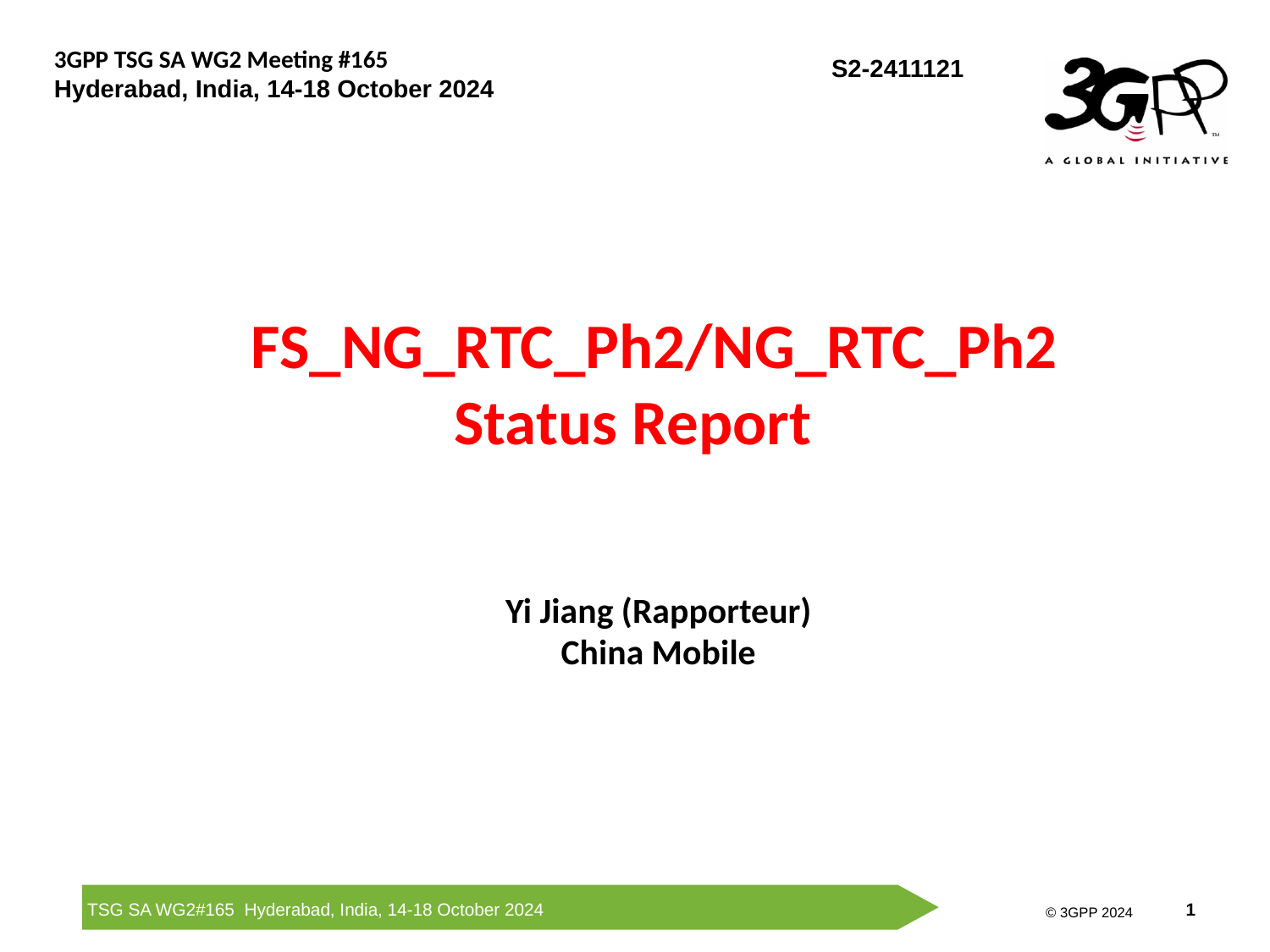

# FS_NG_RTC_Ph2/NG_RTC_Ph2 Status Report
Yi Jiang (Rapporteur)
China Mobile